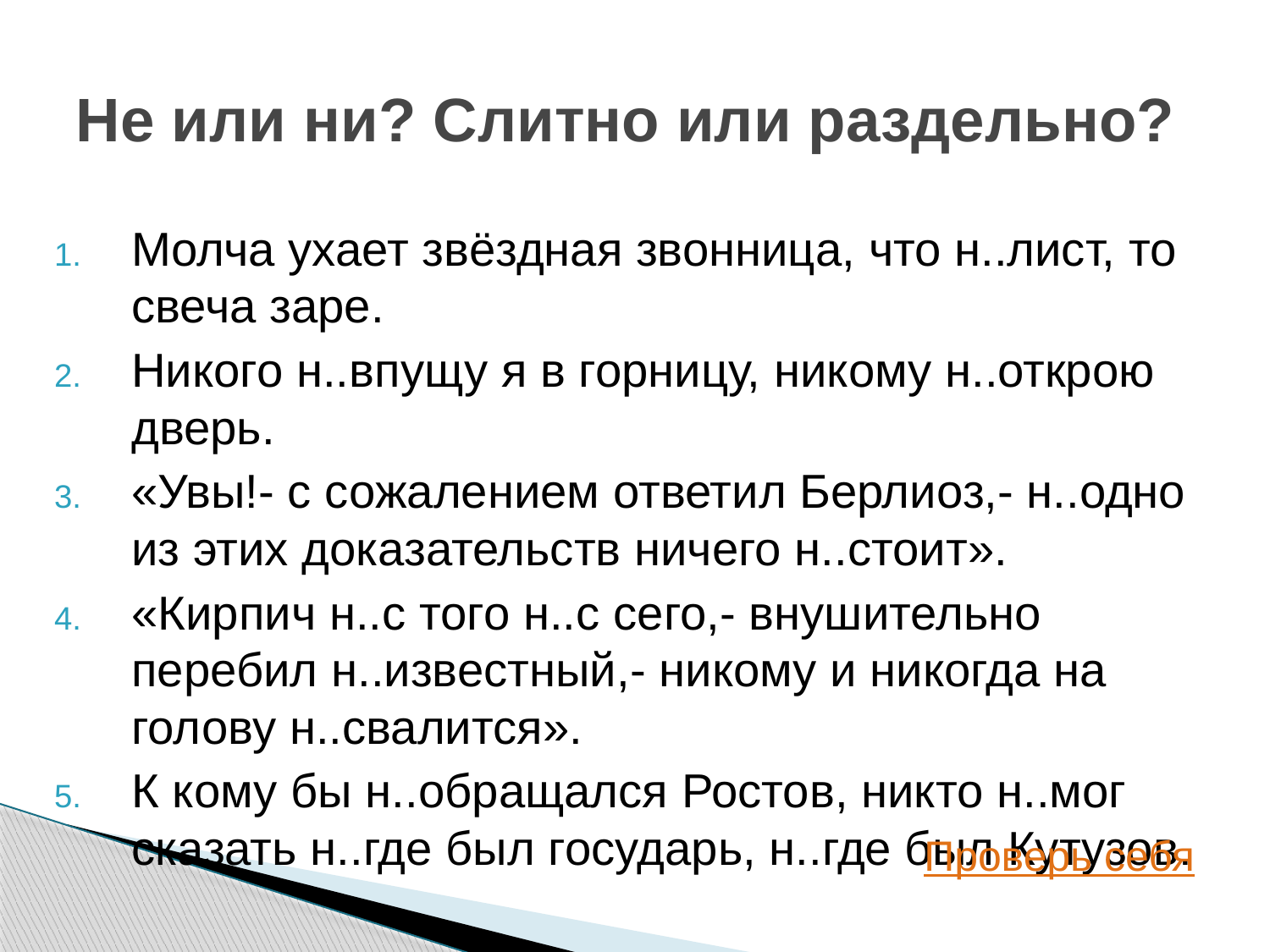

# Не или ни? Слитно или раздельно?
Молча ухает звёздная звонница, что н..лист, то свеча заре.
Никого н..впущу я в горницу, никому н..открою дверь.
«Увы!- с сожалением ответил Берлиоз,- н..одно из этих доказательств ничего н..стоит».
«Кирпич н..с того н..с сего,- внушительно перебил н..известный,- никому и никогда на голову н..свалится».
К кому бы н..обращался Ростов, никто н..мог сказать н..где был государь, н..где был Кутузов.

Проверь себя